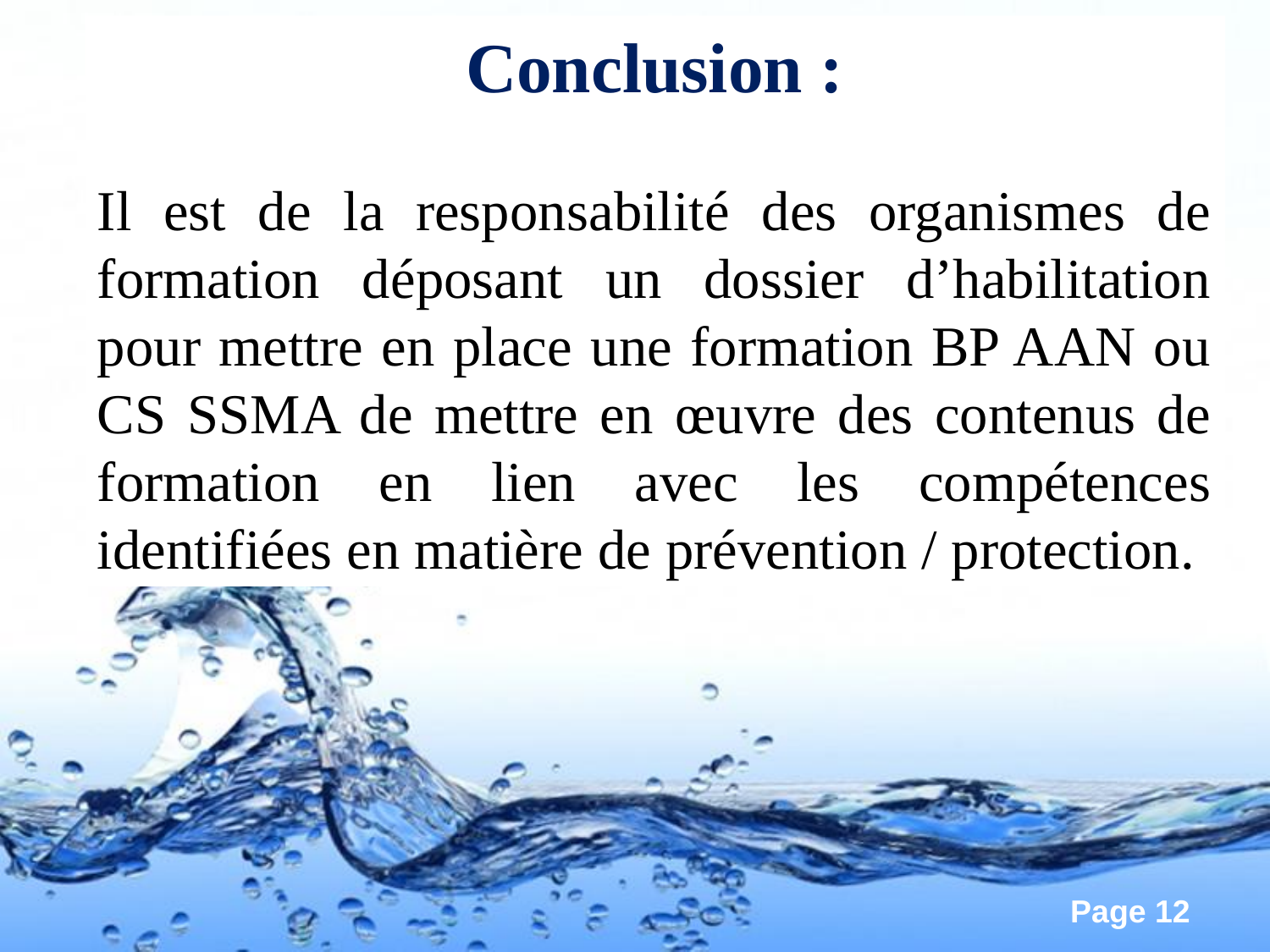

Conclusion :

Il est de la responsabilité des organismes de formation déposant un dossier d’habilitation pour mettre en place une formation BP AAN ou CS SSMA de mettre en œuvre des contenus de formation en lien avec les compétences identifiées en matière de prévention / protection.